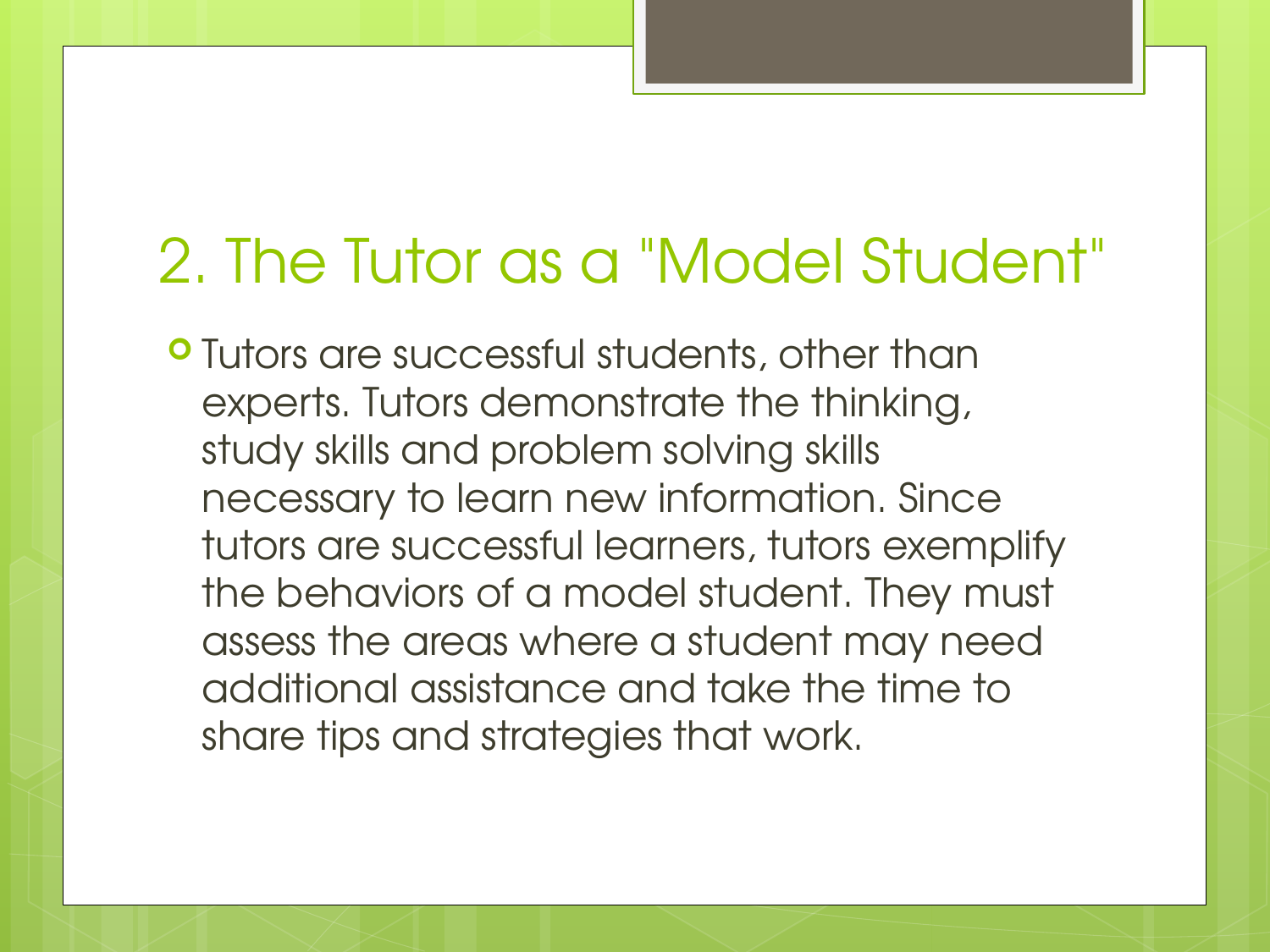

# 2. The Tutor as a "Model Student"
Tutors are successful students, other than experts. Tutors demonstrate the thinking, study skills and problem solving skills necessary to learn new information. Since tutors are successful learners, tutors exemplify the behaviors of a model student. They must assess the areas where a student may need additional assistance and take the time to share tips and strategies that work.